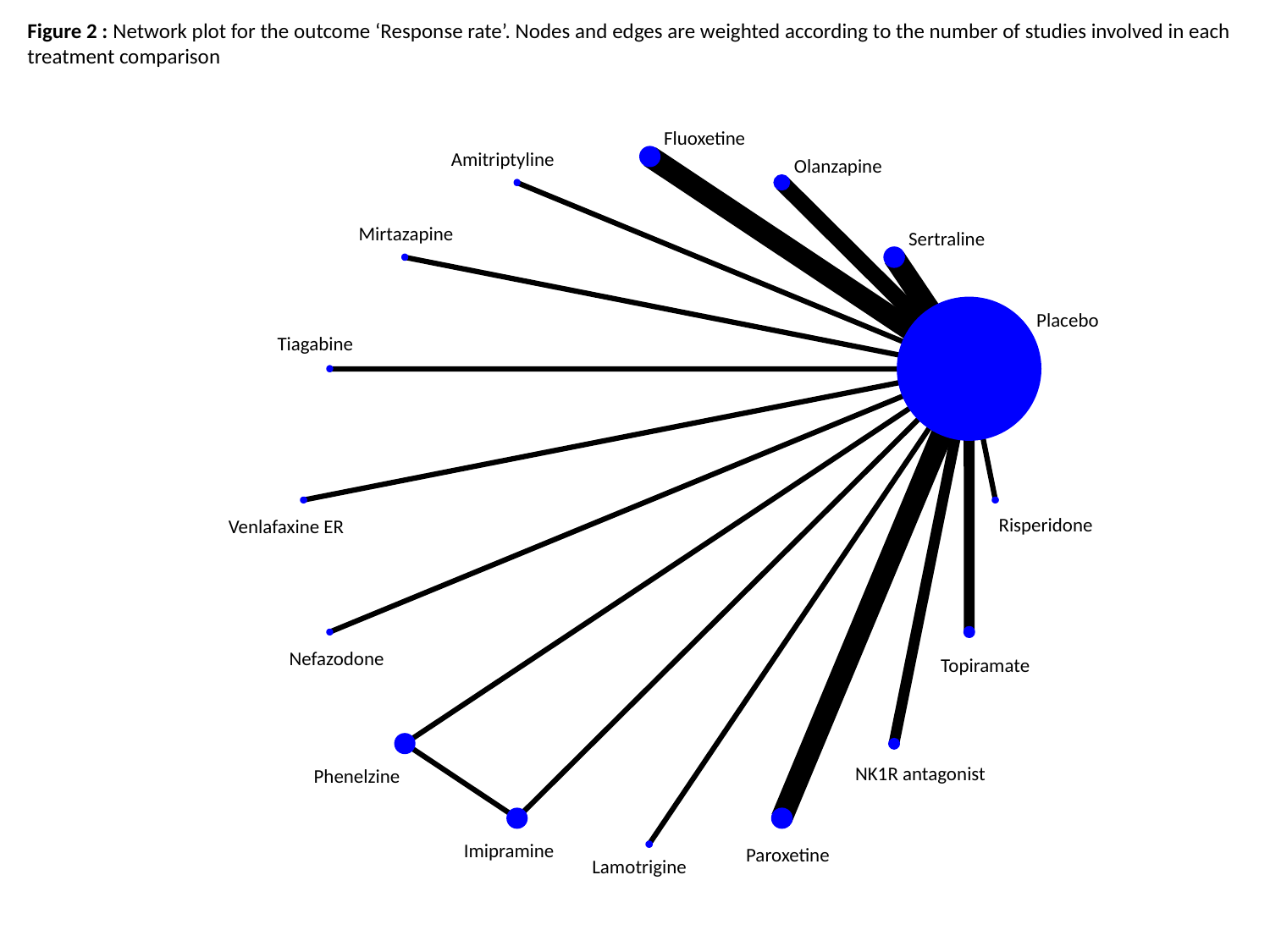

Figure 2 : Network plot for the outcome ‘Response rate’. Nodes and edges are weighted according to the number of studies involved in each treatment comparison
Fluoxetine
Amitriptyline

Olanzapine

Mirtazapine
Sertraline

Placebo
Tiagabine

Risperidone
Venlafaxine ER

Nefazodone
Topiramate

NK1R antagonist
Phenelzine

Imipramine

Paroxetine
Lamotrigine